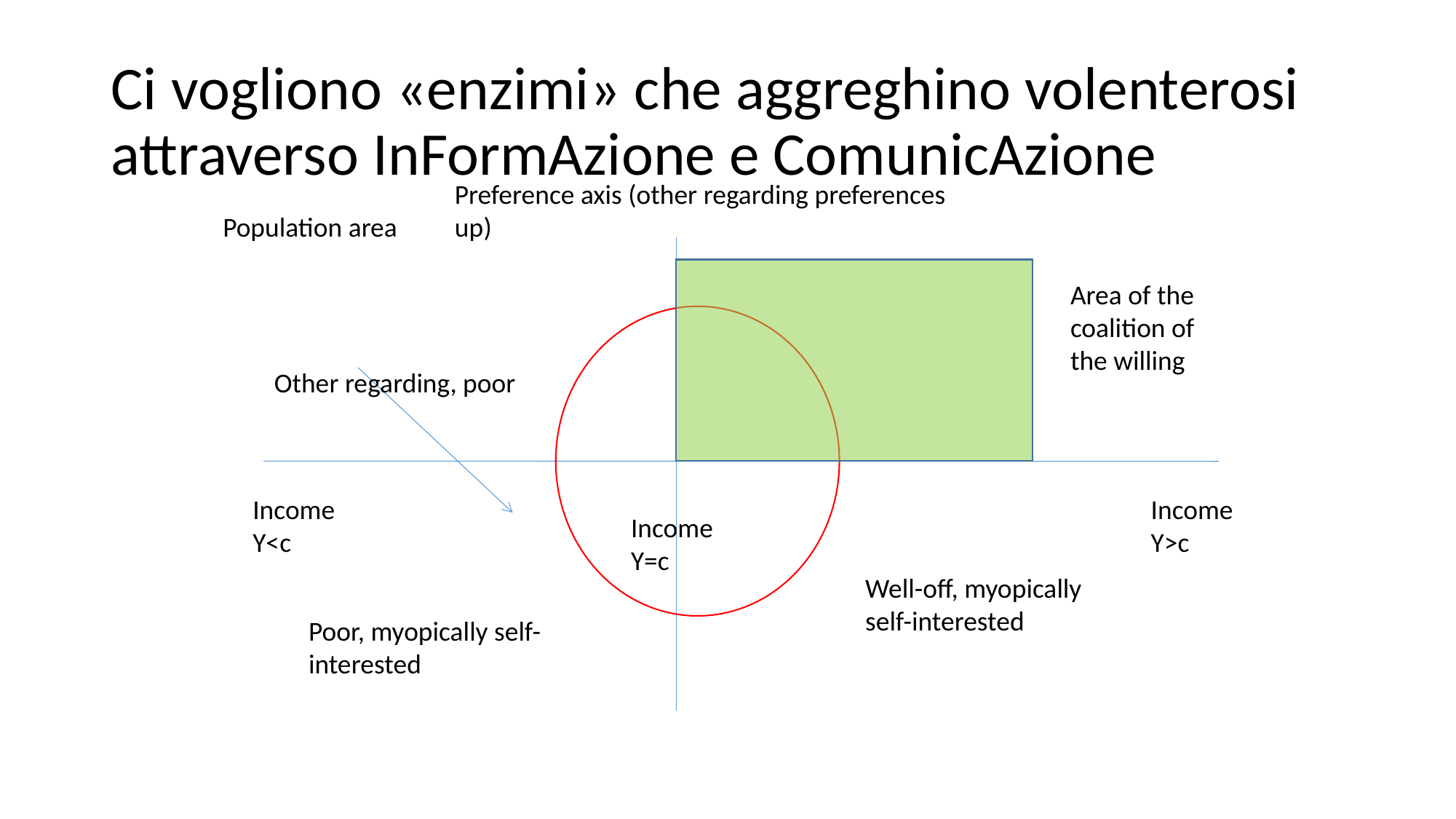

# Ci vogliono «enzimi» che aggreghino volenterosi attraverso InFormAzione e ComunicAzione
Preference axis (other regarding preferences up)
Population area

Area of the coalition of the willing

Other regarding, poor
Income
Y<c
Income
Y>c
Income
Y=c
Well-off, myopically self-interested
Poor, myopically self-interested